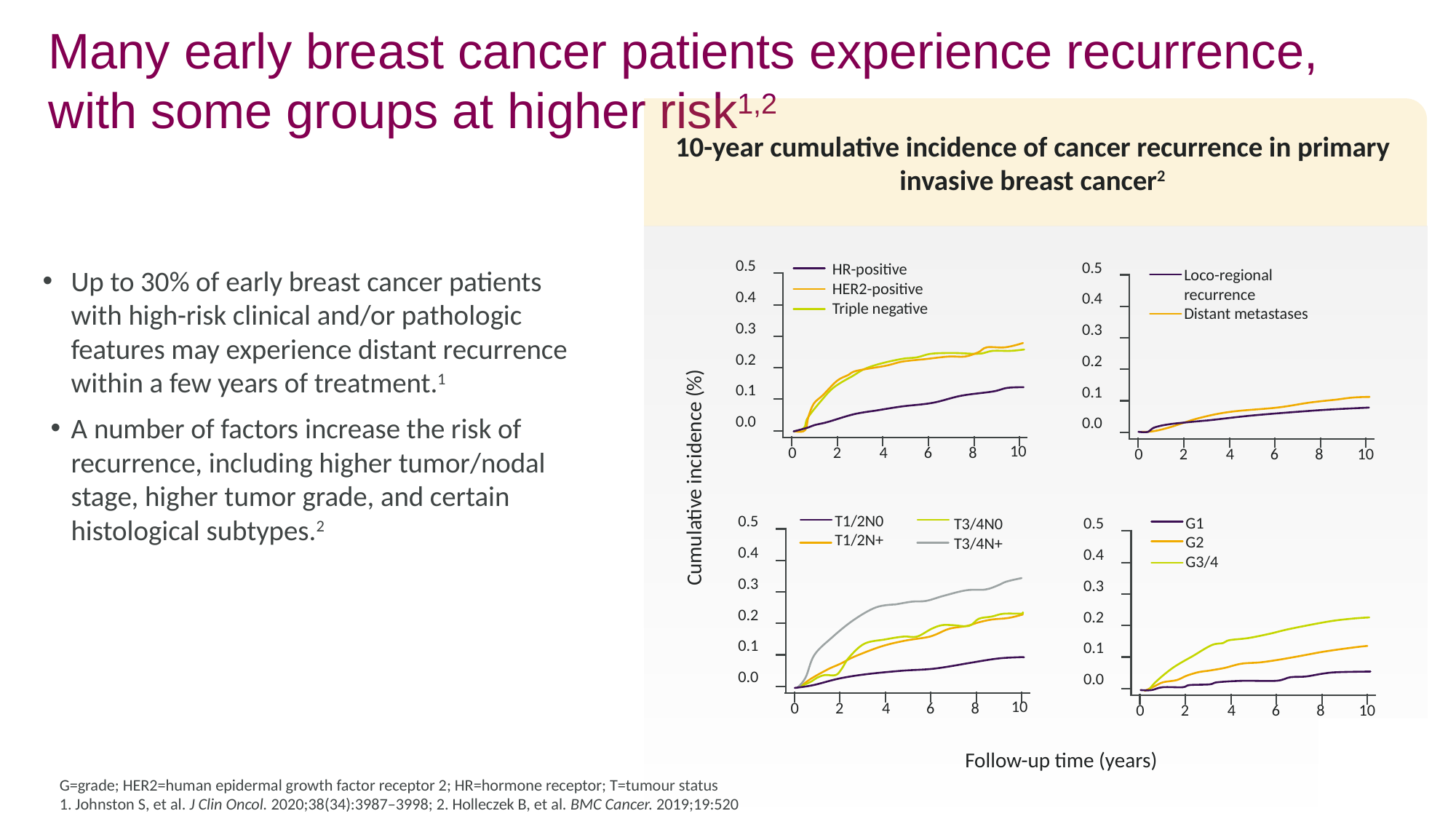

# Many early breast cancer patients experience recurrence, with some groups at higher risk1,2
10-year cumulative incidence of cancer recurrence in primary invasive breast cancer2

0.5
0.5
HR-positive
HER2-positive
Triple negative
Loco-regional recurrence
Distant metastases
0.4
0.4
0.3
0.3

0.2
0.2

0.1
0.1

0.0
0.0

10
0
2
4
6
8
0
2
4
6
8
10
Cumulative incidence (%)
T1/2N0
T1/2N+
0.5
G1
G2
G3/4
0.5
T3/4N0
T3/4N+
0.4
0.4
0.3
0.3

0.2
0.2

0.1
0.1

0.0
0.0

10
0
2
4
6
8
0
2
4
6
8
10
Follow-up time (years)
Up to 30% of early breast cancer patients with high-risk clinical and/or pathologic features may experience distant recurrence within a few years of treatment.1
A number of factors increase the risk of recurrence, including higher tumor/nodal stage, higher tumor grade, and certain histological subtypes.2

G=grade; HER2=human epidermal growth factor receptor 2; HR=hormone receptor; T=tumour status
1. Johnston S, et al. J Clin Oncol. 2020;38(34):3987–3998; 2. Holleczek B, et al. BMC Cancer. 2019;19:520